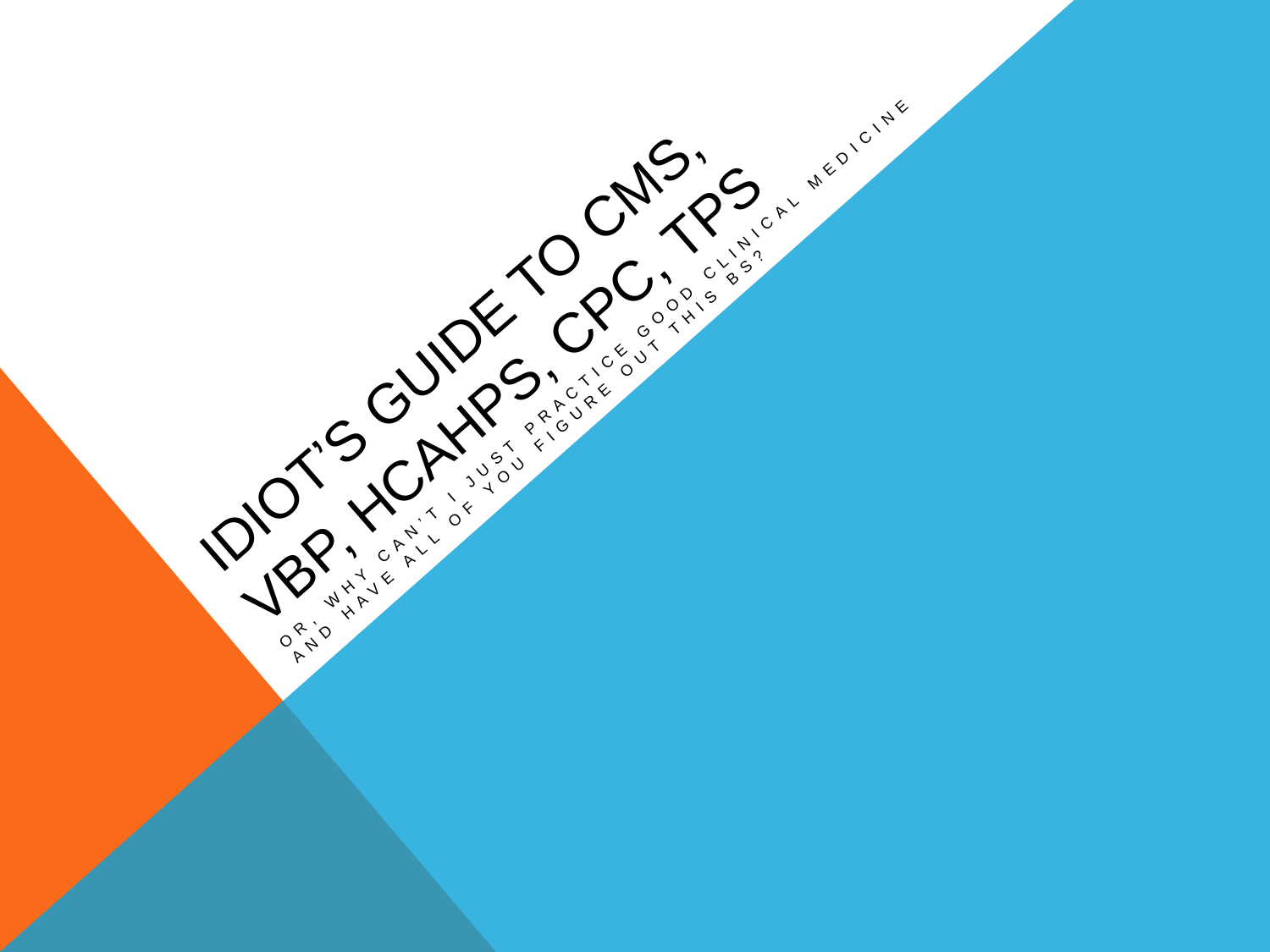

# Idiot’s Guide to CMS, VBP, HCAHPs, CPC, TPS
Or, why can’t I just practice good clinical medicine and have all of you figure out this BS?